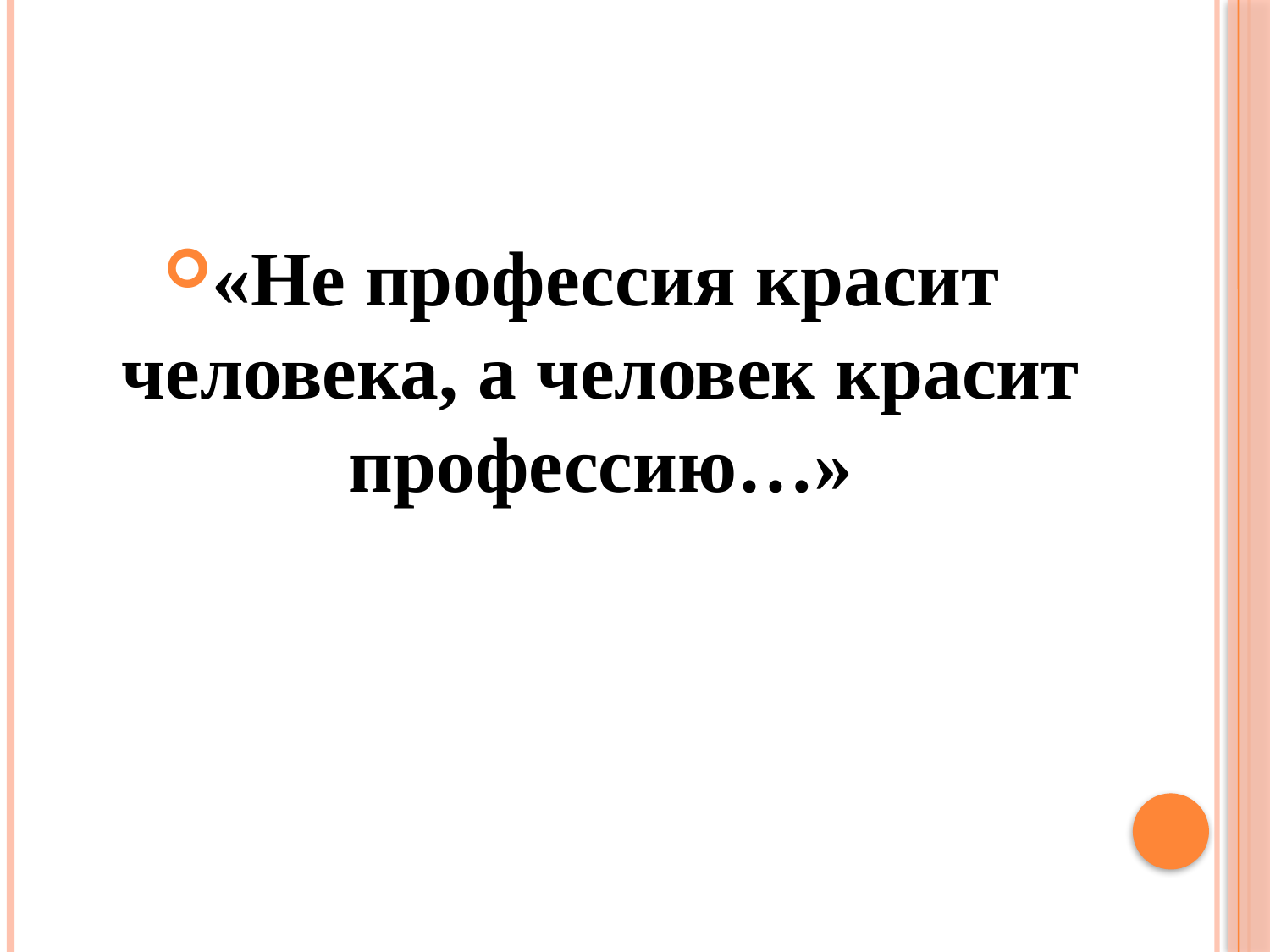

#
«Не профессия красит человека, а человек красит профессию…»